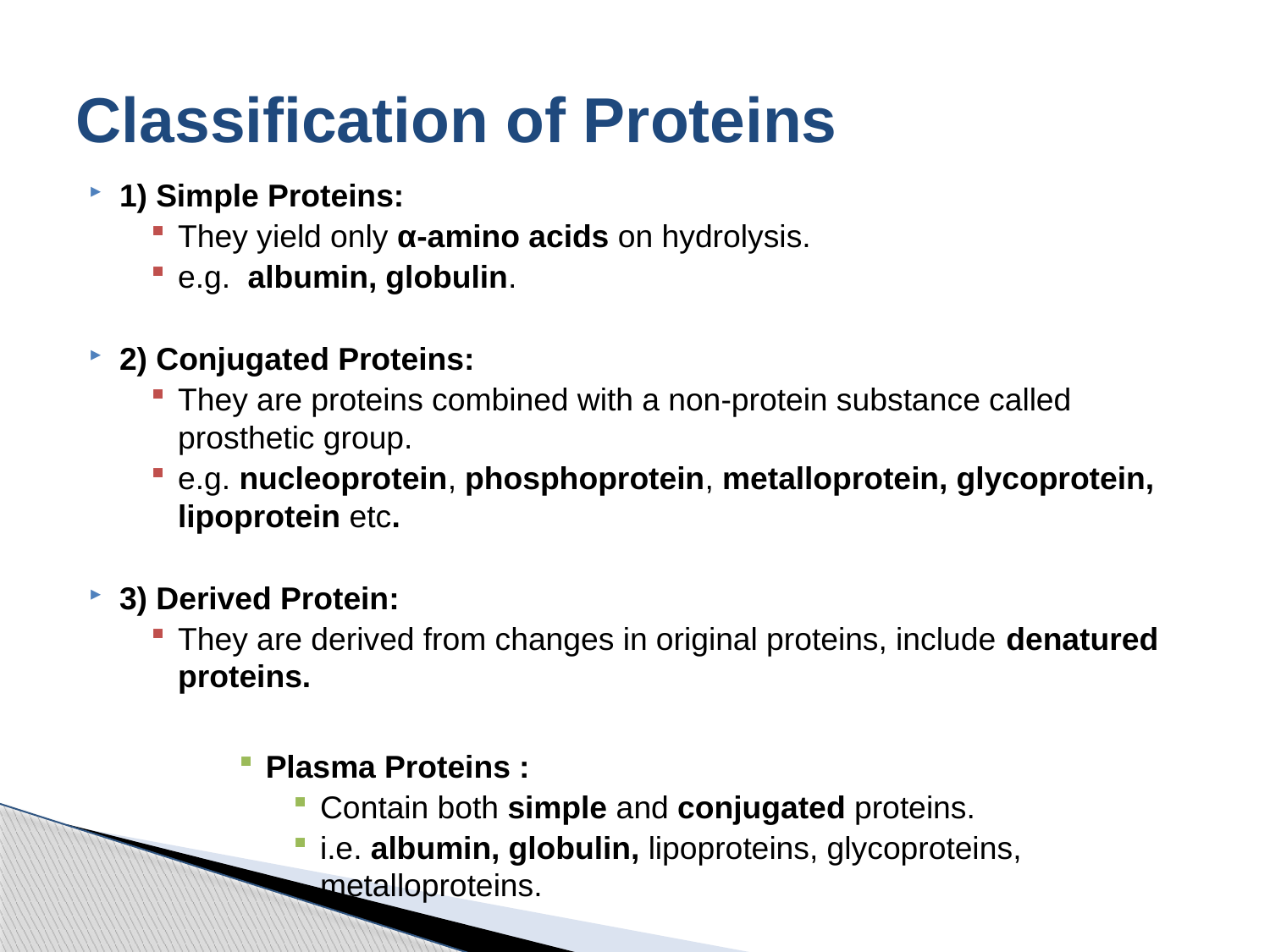

# Classification of Proteins
1) Simple Proteins:
They yield only α-amino acids on hydrolysis.
e.g.  albumin, globulin.

2) Conjugated Proteins:
They are proteins combined with a non-protein substance called prosthetic group.
e.g. nucleoprotein, phosphoprotein, metalloprotein, glycoprotein, lipoprotein etc.

3) Derived Protein:
They are derived from changes in original proteins, include denatured proteins.

Plasma Proteins :
Contain both simple and conjugated proteins.
i.e. albumin, globulin, lipoproteins, glycoproteins, metalloproteins.